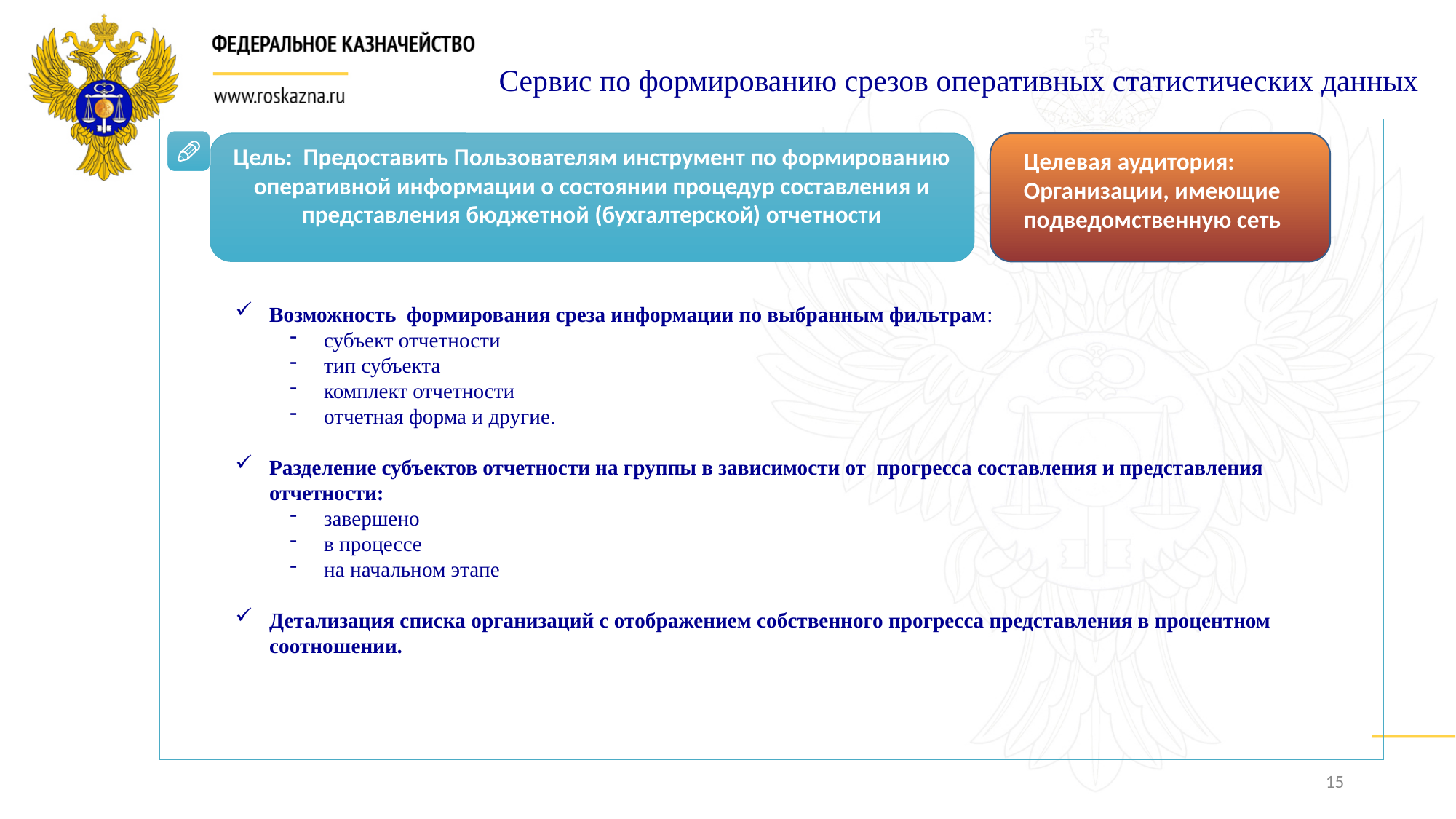

Сервис по формированию срезов оперативных статистических данных

Цель:  Предоставить Пользователям инструмент по формированию оперативной информации о состоянии процедур составления и представления бюджетной (бухгалтерской) отчетности

Целевая аудитория: Организации, имеющие подведомственную сеть

Возможность  формирования среза информации по выбранным фильтрам:
субъект отчетности
тип субъекта
комплект отчетности
отчетная форма и другие.

Разделение субъектов отчетности на группы в зависимости от  прогресса составления и представления отчетности:
завершено
в процессе
на начальном этапе

Детализация списка организаций с отображением собственного прогресса представления в процентном соотношении.

15